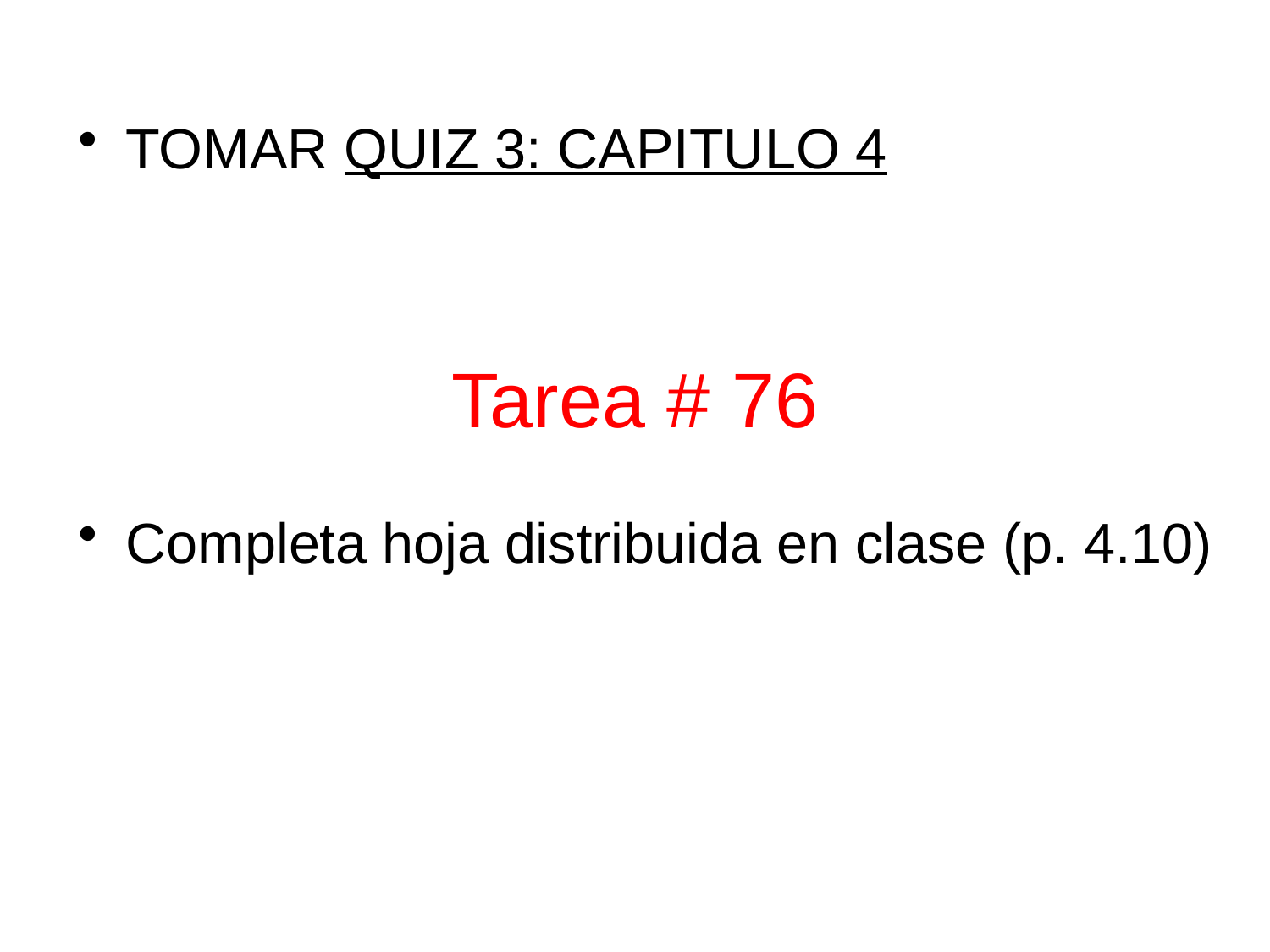

TOMAR QUIZ 3: CAPITULO 4

Completa hoja distribuida en clase (p. 4.10)
Tarea # 76